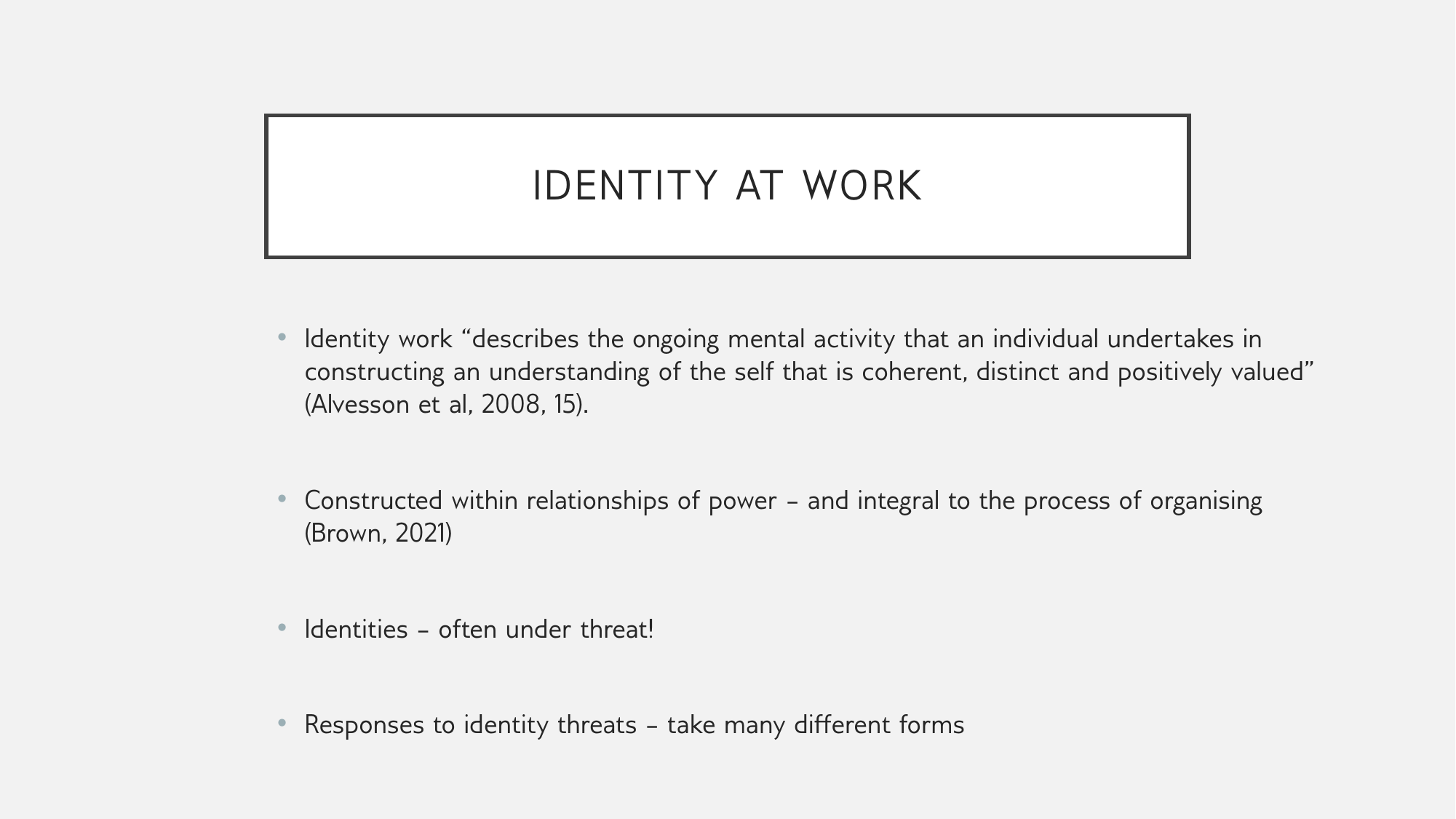

# Identity at work
Identity work “describes the ongoing mental activity that an individual undertakes in constructing an understanding of the self that is coherent, distinct and positively valued” (Alvesson et al, 2008, 15).

Constructed within relationships of power – and integral to the process of organising (Brown, 2021)

Identities – often under threat!

Responses to identity threats – take many different forms